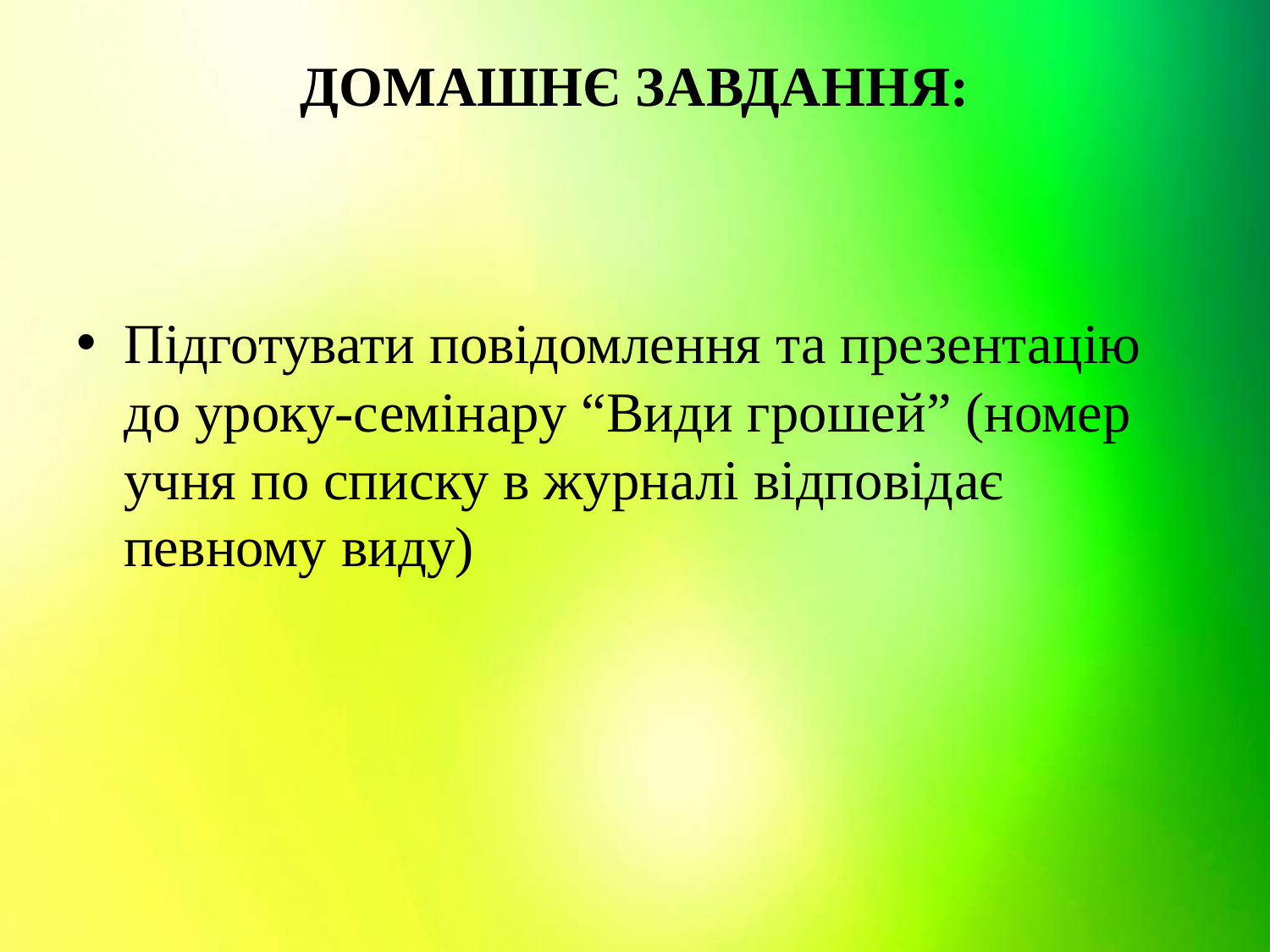

# ДОМАШНЄ ЗАВДАННЯ:

Підготувати повідомлення та презентацію до уроку-семінару “Види грошей” (номер учня по списку в журналі відповідає певному виду)